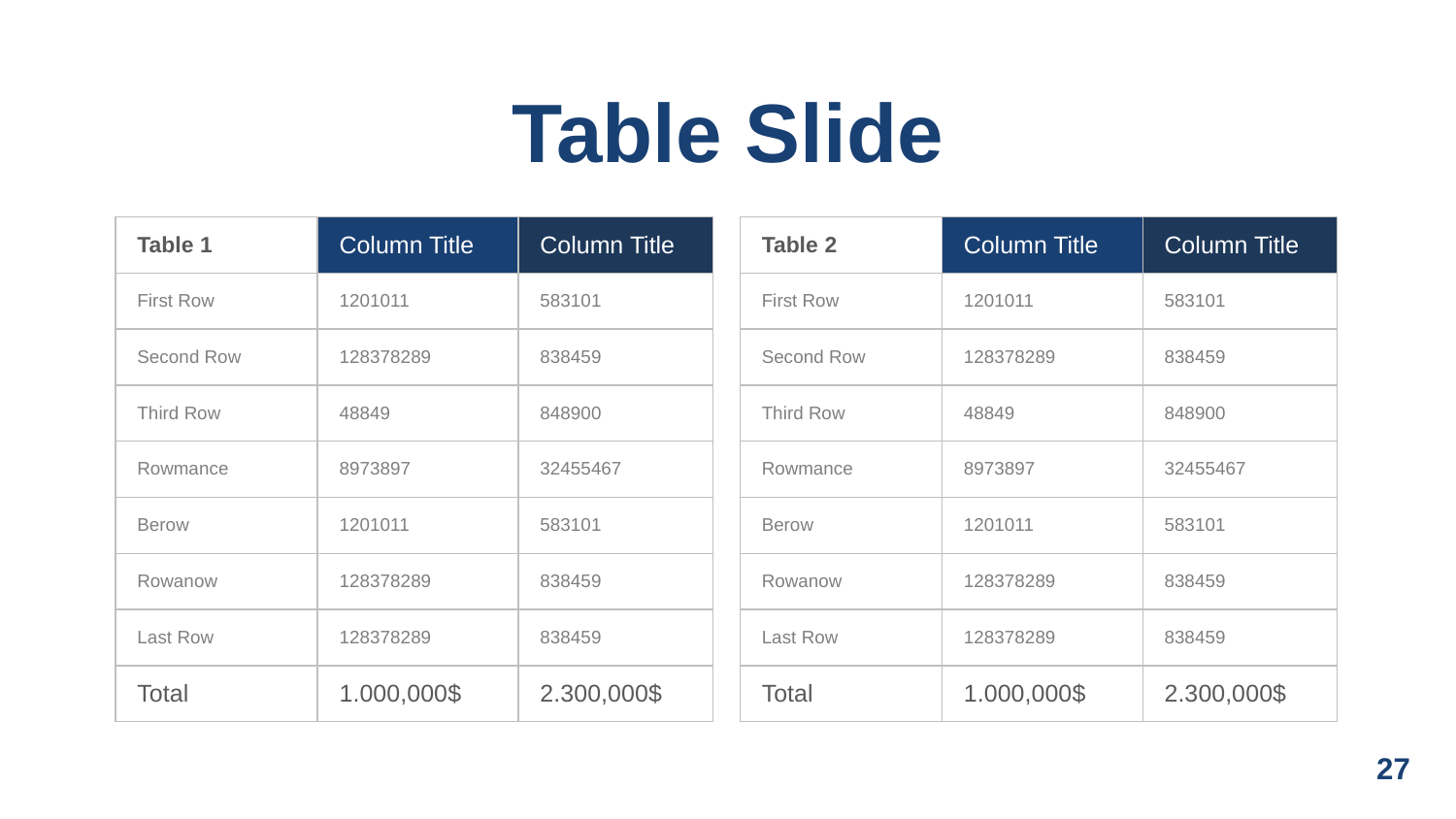

Table Slide
| Table 1 | Column Title | Column Title |
| --- | --- | --- |
| First Row | 1201011 | 583101 |
| Second Row | 128378289 | 838459 |
| Third Row | 48849 | 848900 |
| Rowmance | 8973897 | 32455467 |
| Berow | 1201011 | 583101 |
| Rowanow | 128378289 | 838459 |
| Last Row | 128378289 | 838459 |
| Total | 1.000,000$ | 2.300,000$ |
| Table 2 | Column Title | Column Title |
| --- | --- | --- |
| First Row | 1201011 | 583101 |
| Second Row | 128378289 | 838459 |
| Third Row | 48849 | 848900 |
| Rowmance | 8973897 | 32455467 |
| Berow | 1201011 | 583101 |
| Rowanow | 128378289 | 838459 |
| Last Row | 128378289 | 838459 |
| Total | 1.000,000$ | 2.300,000$ |